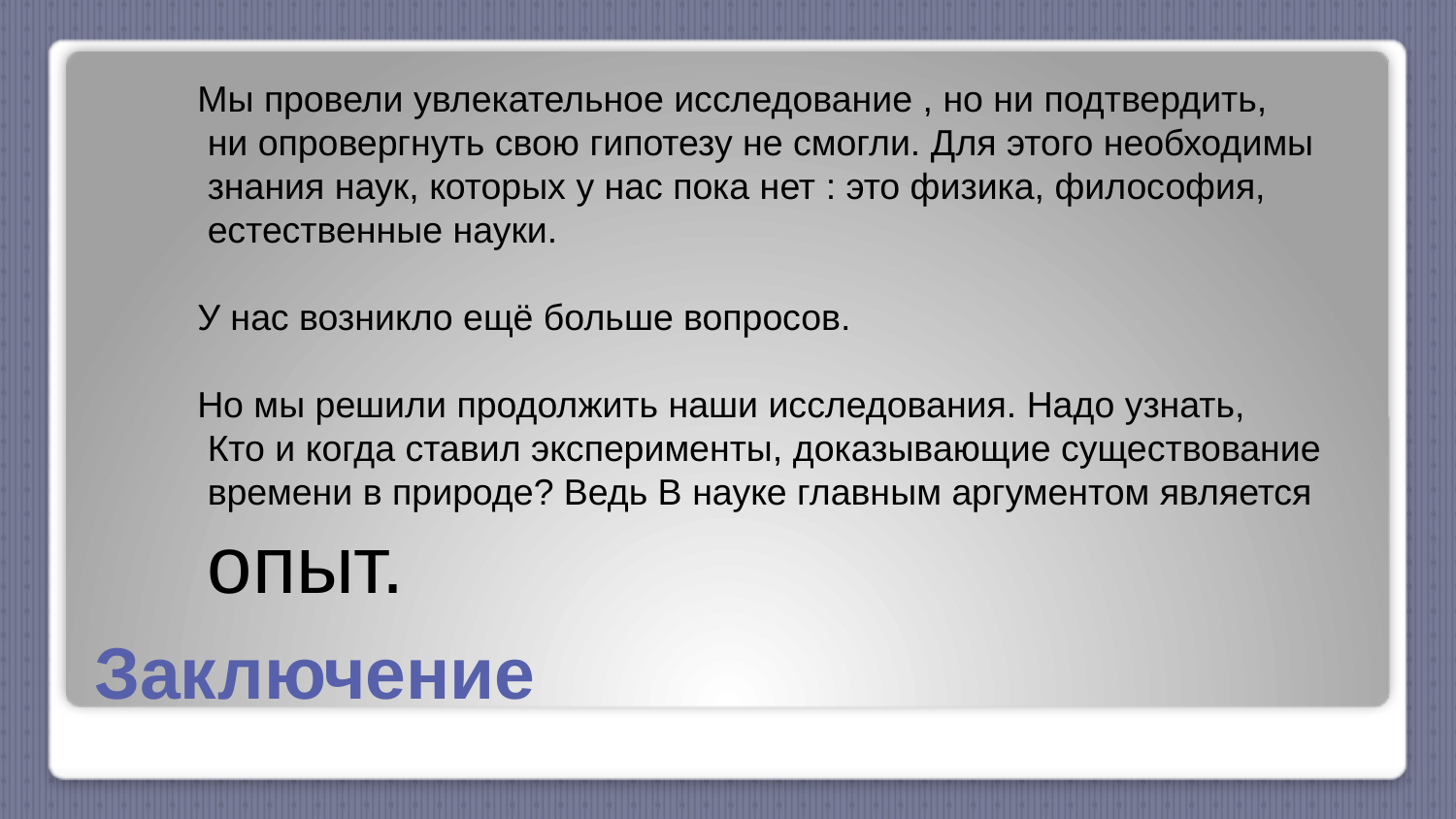

Мы провели увлекательное исследование , но ни подтвердить,
 ни опровергнуть свою гипотезу не смогли. Для этого необходимы
 знания наук, которых у нас пока нет : это физика, философия,
 естественные науки.

У нас возникло ещё больше вопросов.

Но мы решили продолжить наши исследования. Надо узнать,
 Кто и когда ставил эксперименты, доказывающие существование
 времени в природе? Ведь В науке главным аргументом является
 опыт.

# Заключение